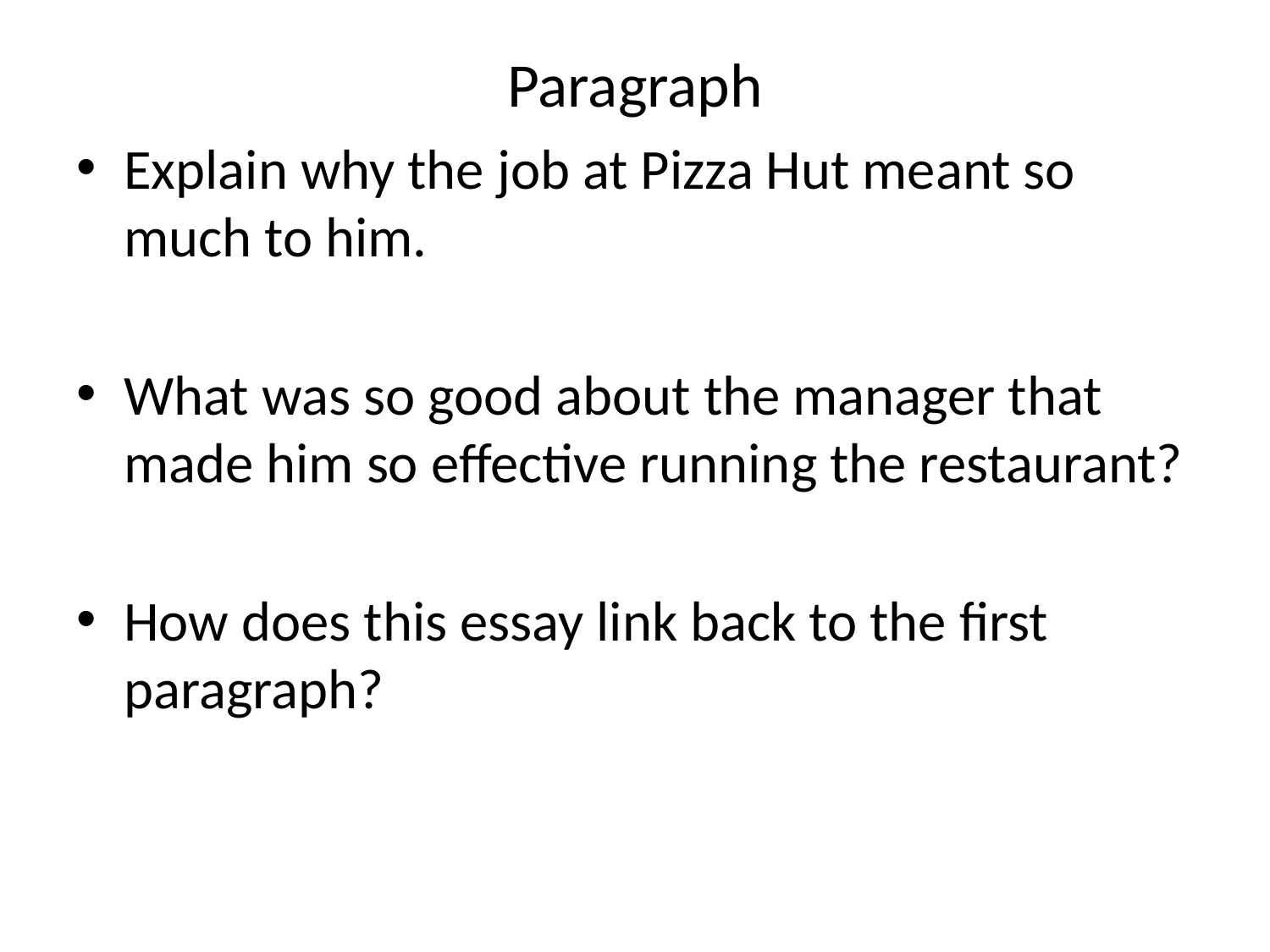

# Paragraph
Explain why the job at Pizza Hut meant so much to him.

What was so good about the manager that made him so effective running the restaurant?

How does this essay link back to the first paragraph?